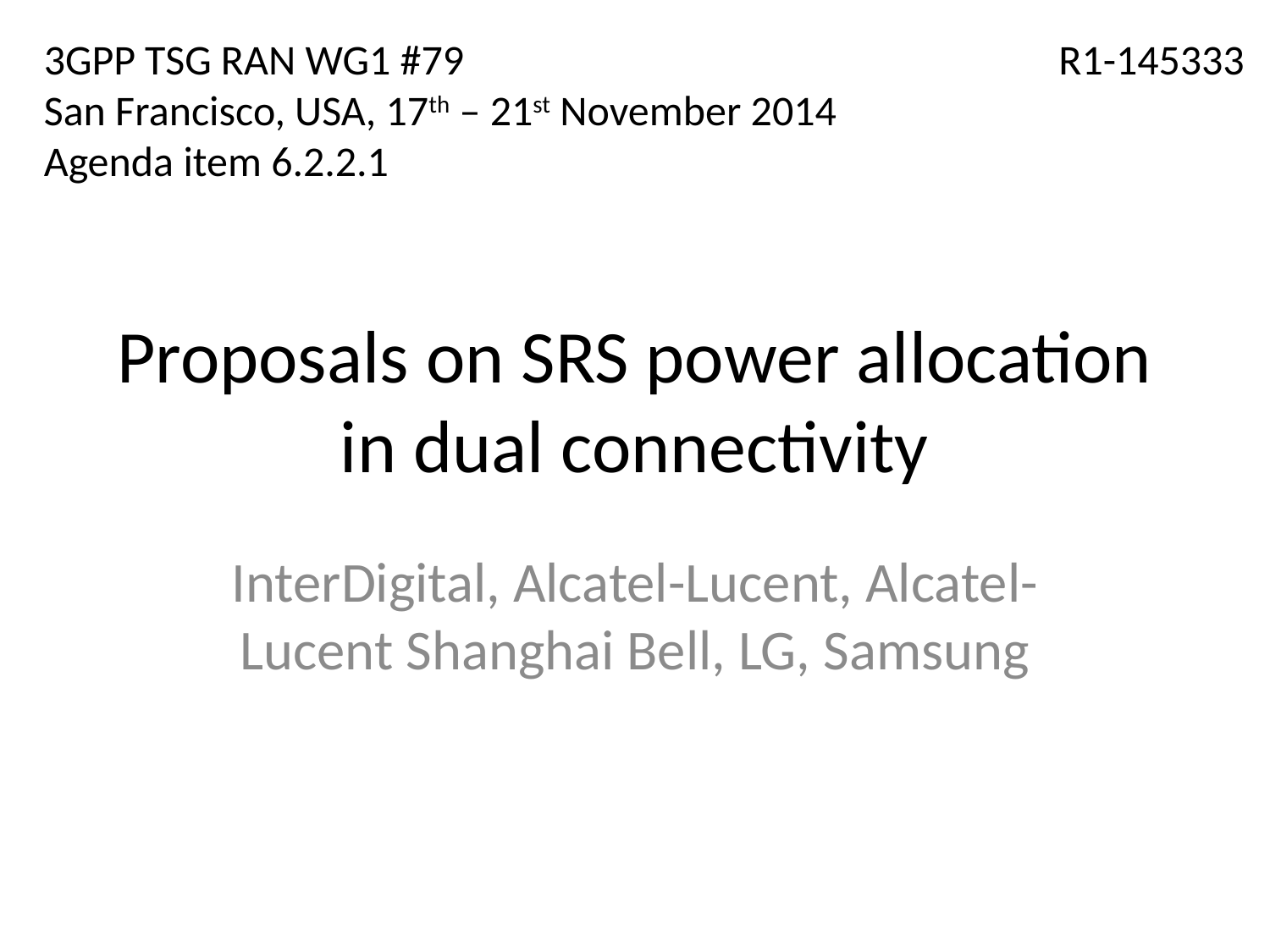

3GPP TSG RAN WG1 #79
San Francisco, USA, 17th – 21st November 2014
Agenda item 6.2.2.1
R1-145333
# Proposals on SRS power allocation in dual connectivity
InterDigital, Alcatel-Lucent, Alcatel-Lucent Shanghai Bell, LG, Samsung